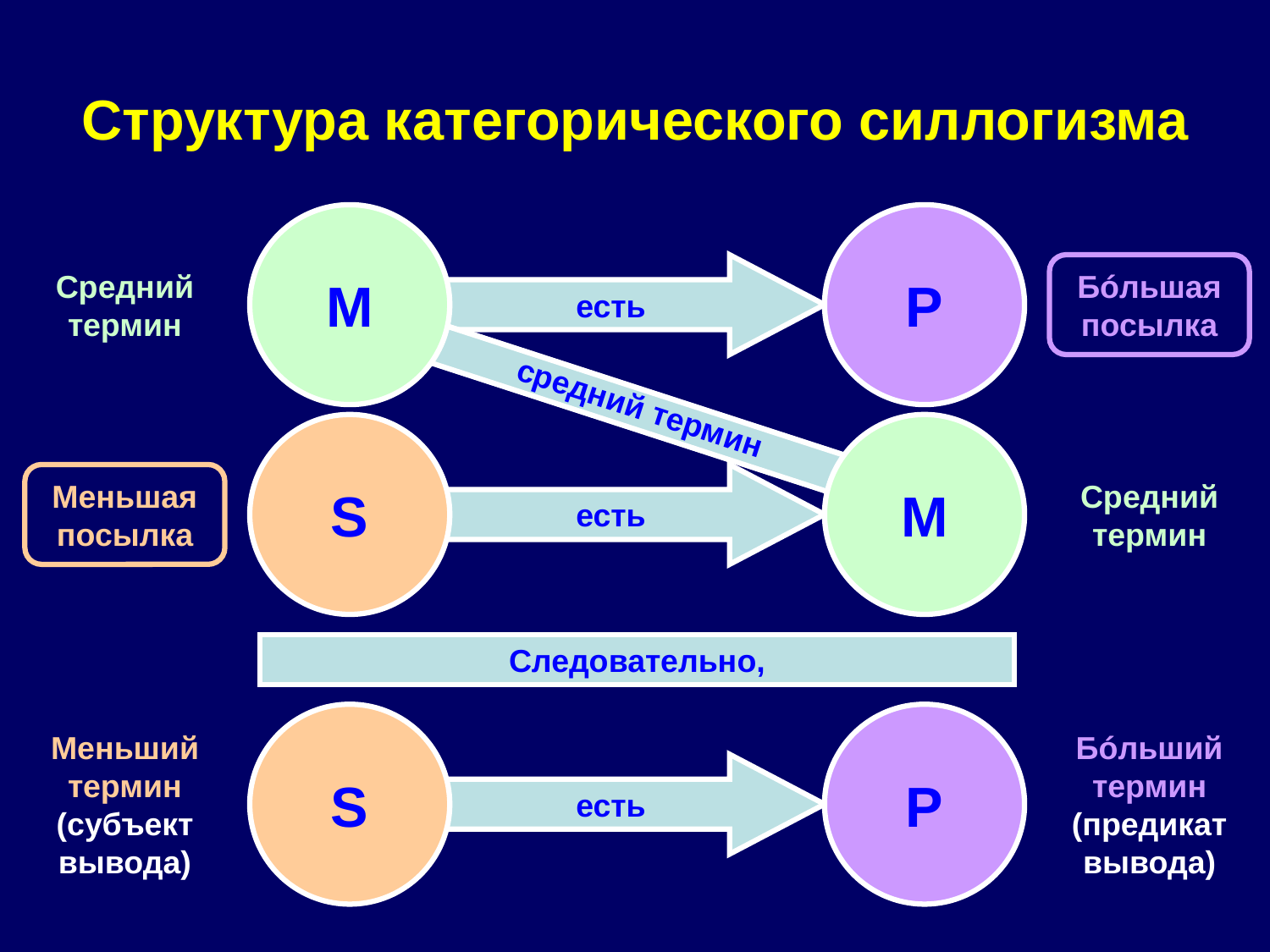

# Структура категорического силлогизма
Средний
термин
M
P
есть
Бóльшая
посылка
есть
средний термин
S
M
Средний
термин
Меньшая
посылка
есть
Следовательно,
Меньший
термин
(субъект
вывода)
S
P
Бóльший
термин
(предикат
вывода)
есть